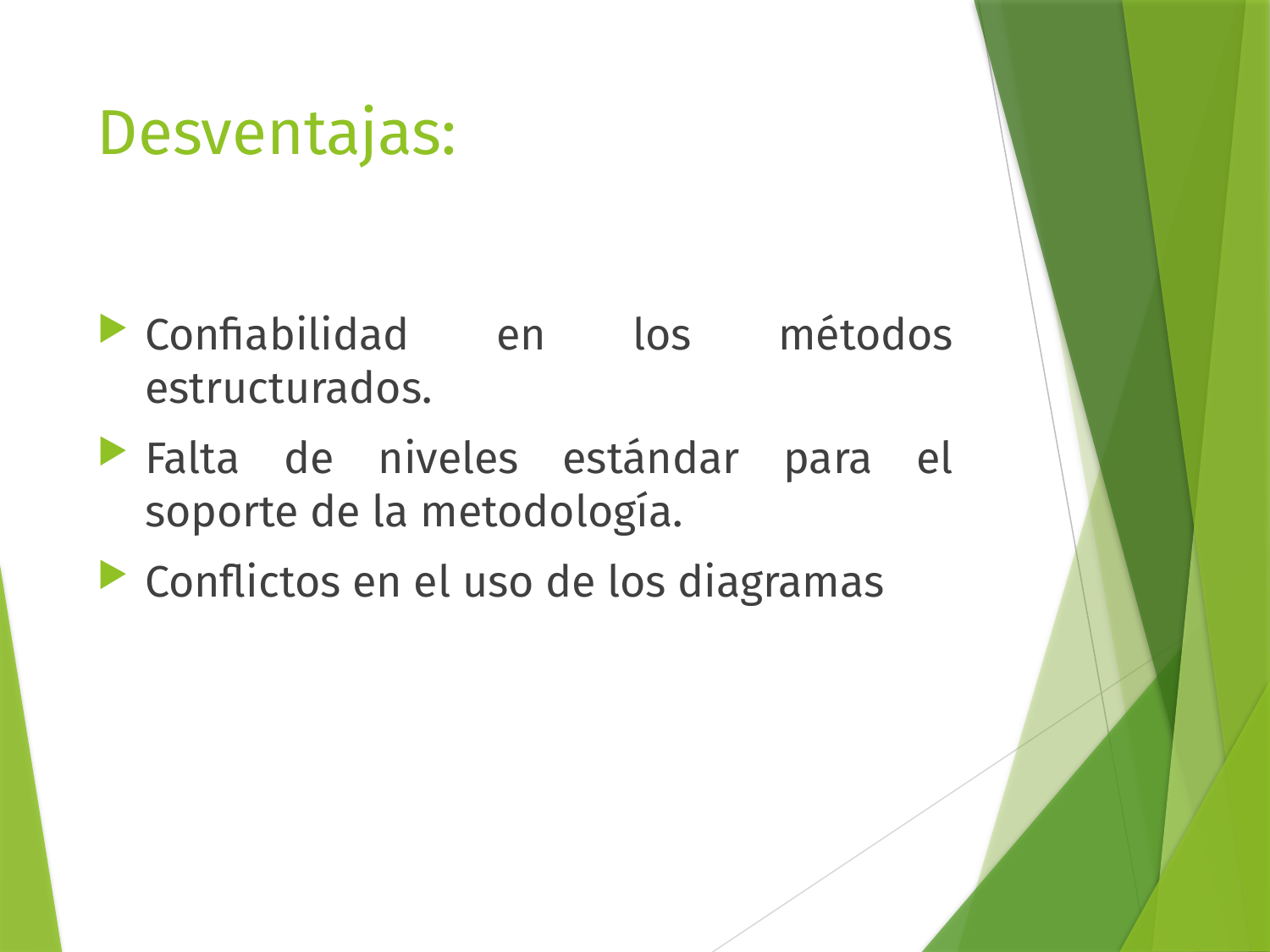

# Desventajas:
Confiabilidad en los métodos estructurados.
Falta de niveles estándar para el soporte de la metodología.
Conflictos en el uso de los diagramas